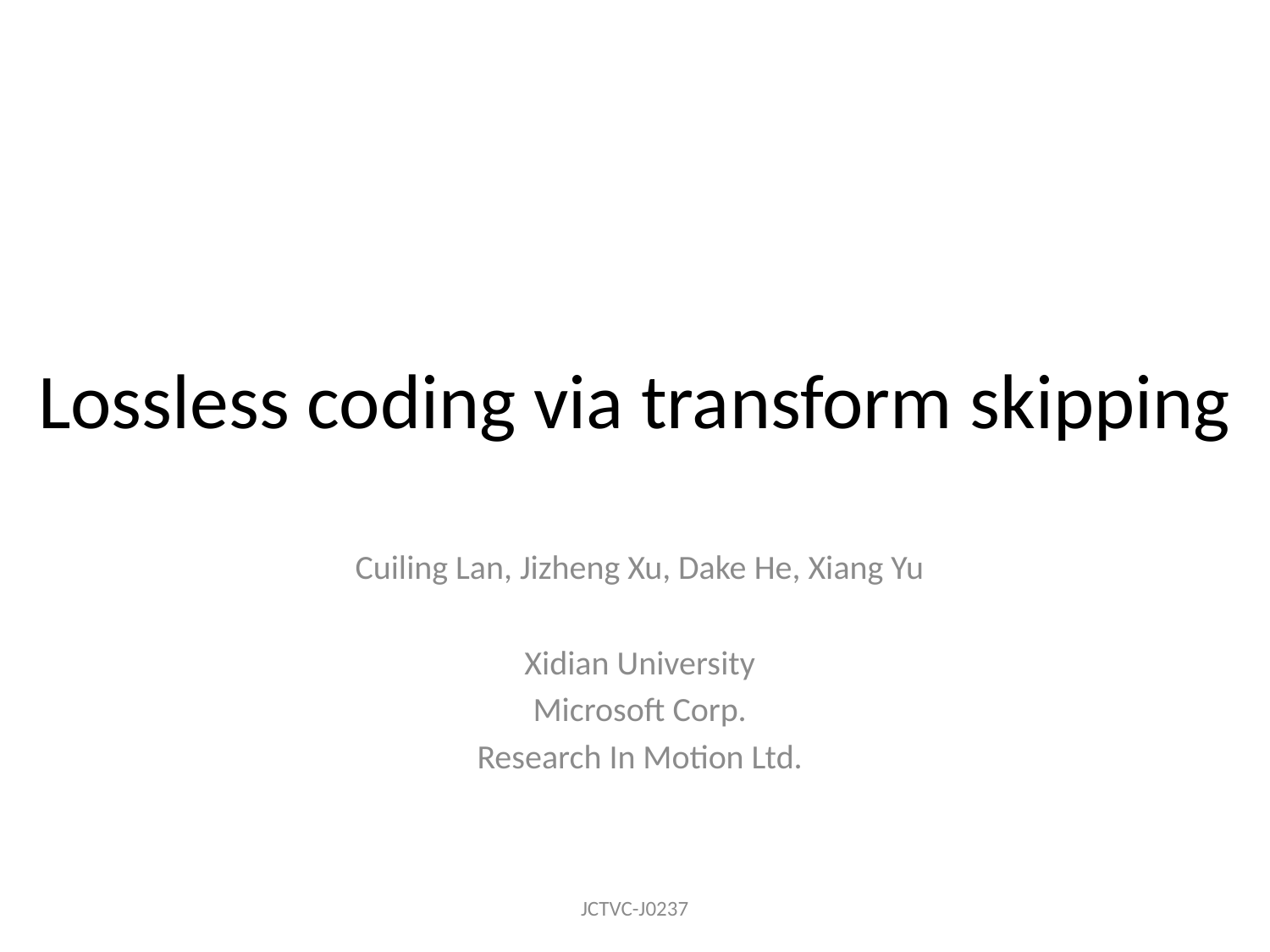

# Lossless coding via transform skipping
Cuiling Lan, Jizheng Xu, Dake He, Xiang Yu

Xidian University
Microsoft Corp.
Research In Motion Ltd.
JCTVC-J0237